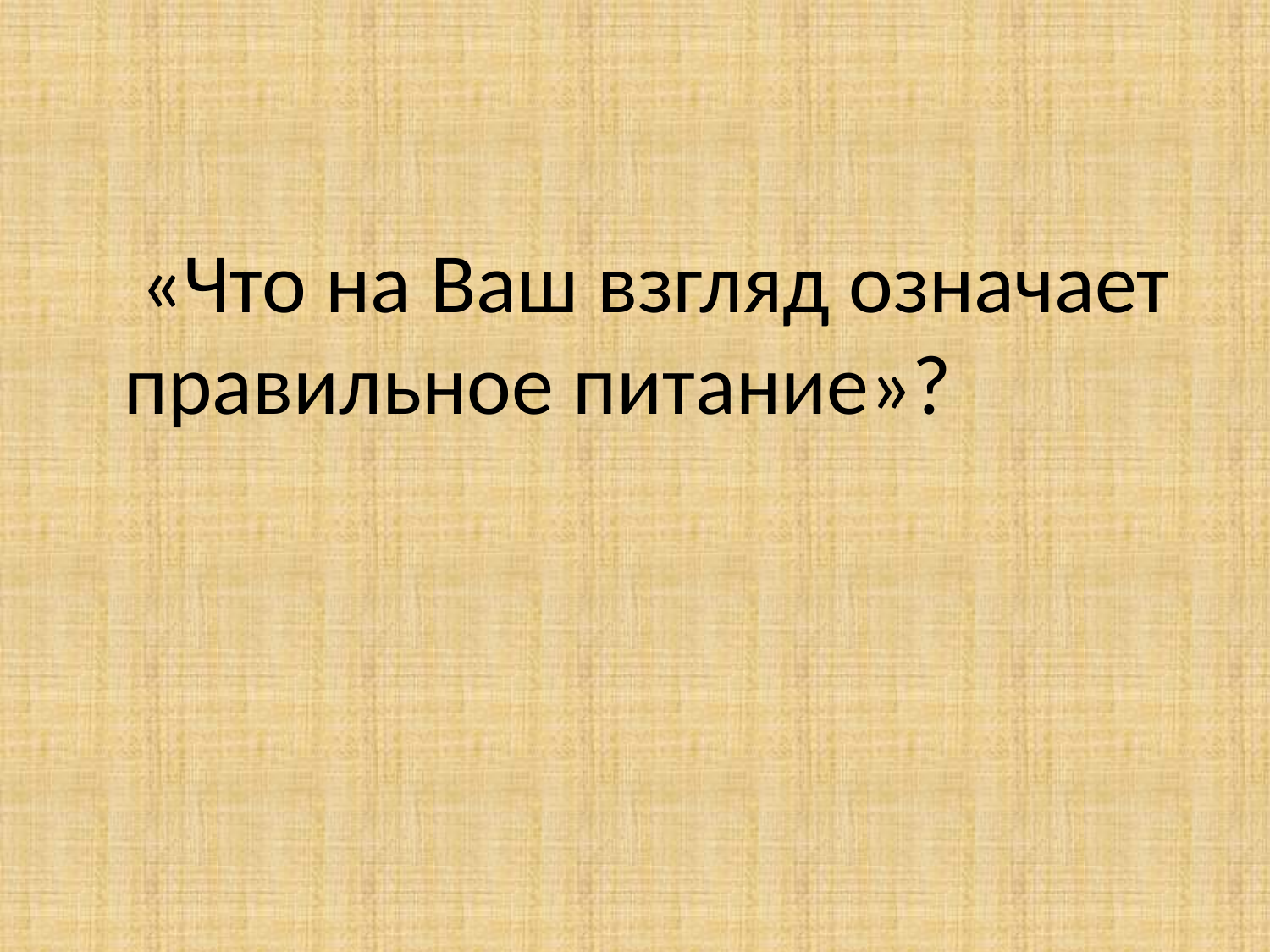

«Что на Ваш взгляд означает правильное питание»?